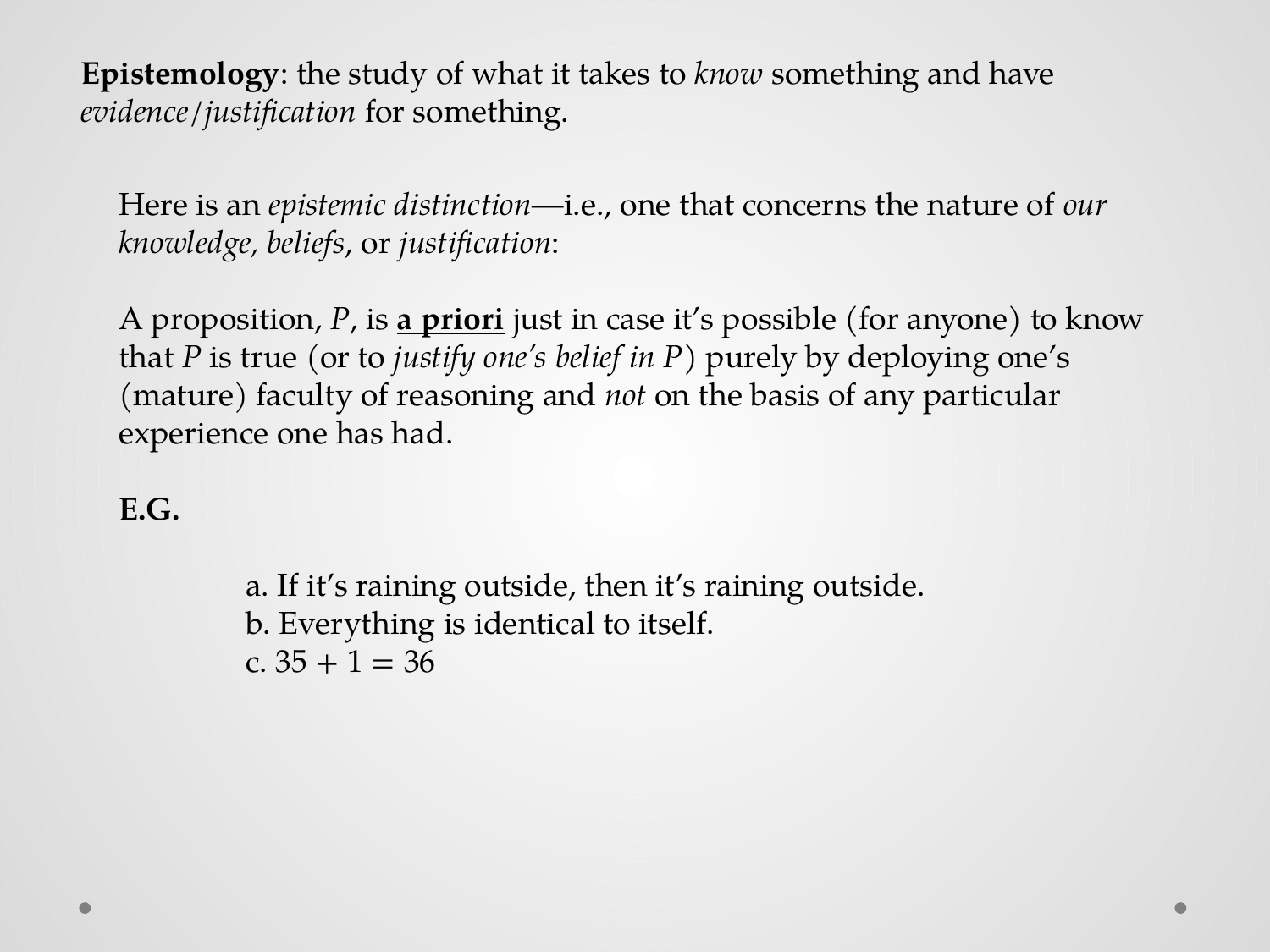

Epistemology: the study of what it takes to know something and have evidence/justification for something.
Here is an epistemic distinction—i.e., one that concerns the nature of our knowledge, beliefs, or justification:

A proposition, P, is a priori just in case it’s possible (for anyone) to know that P is true (or to justify one’s belief in P) purely by deploying one’s (mature) faculty of reasoning and not on the basis of any particular experience one has had.

E.G.

	a. If it’s raining outside, then it’s raining outside.
	b. Everything is identical to itself.
	c. 35 + 1 = 36